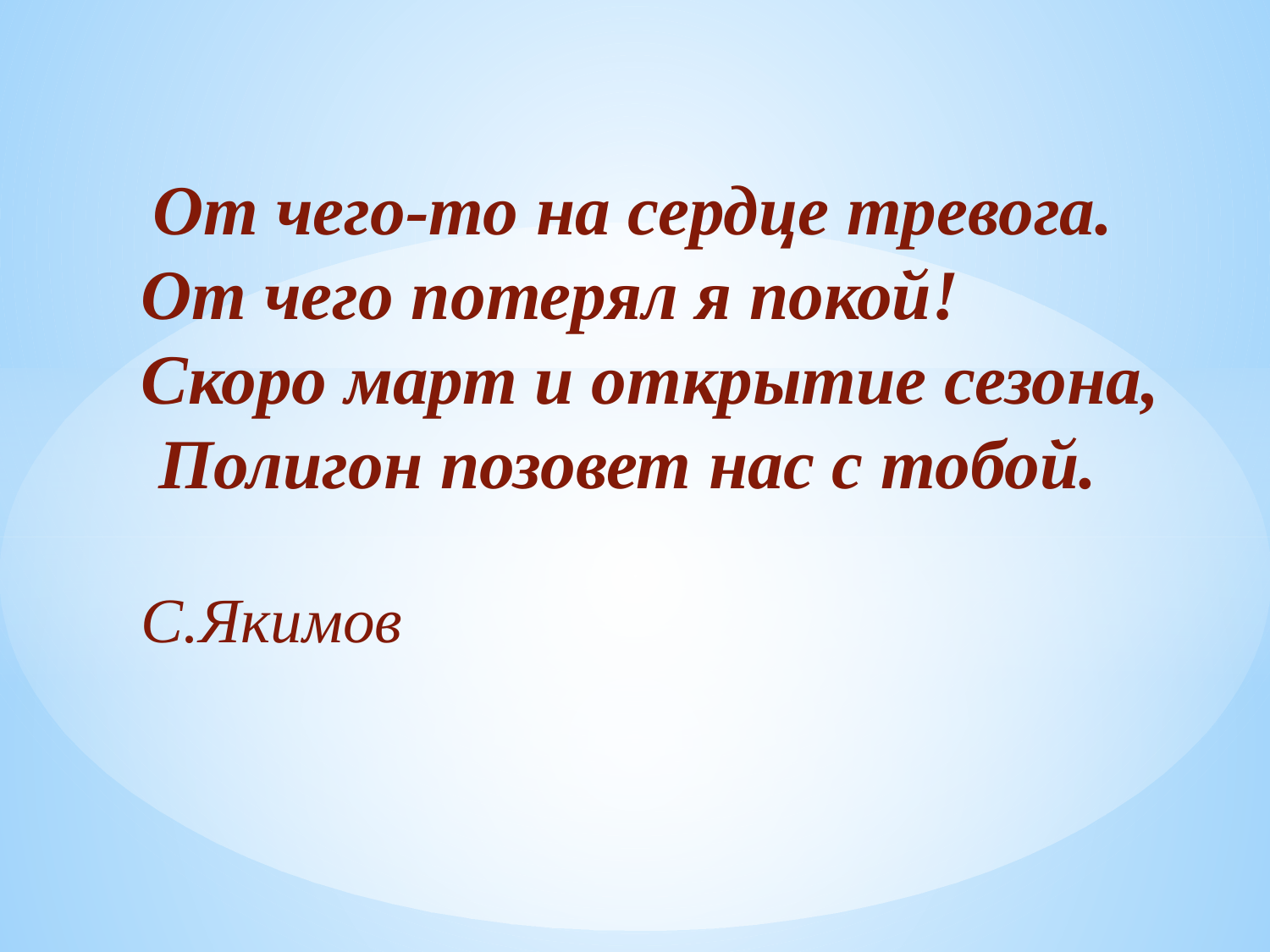

# От чего-то на сердце тревога. От чего потерял я покой! Скоро март и открытие сезона, Полигон позовет нас с тобой. С.Якимов